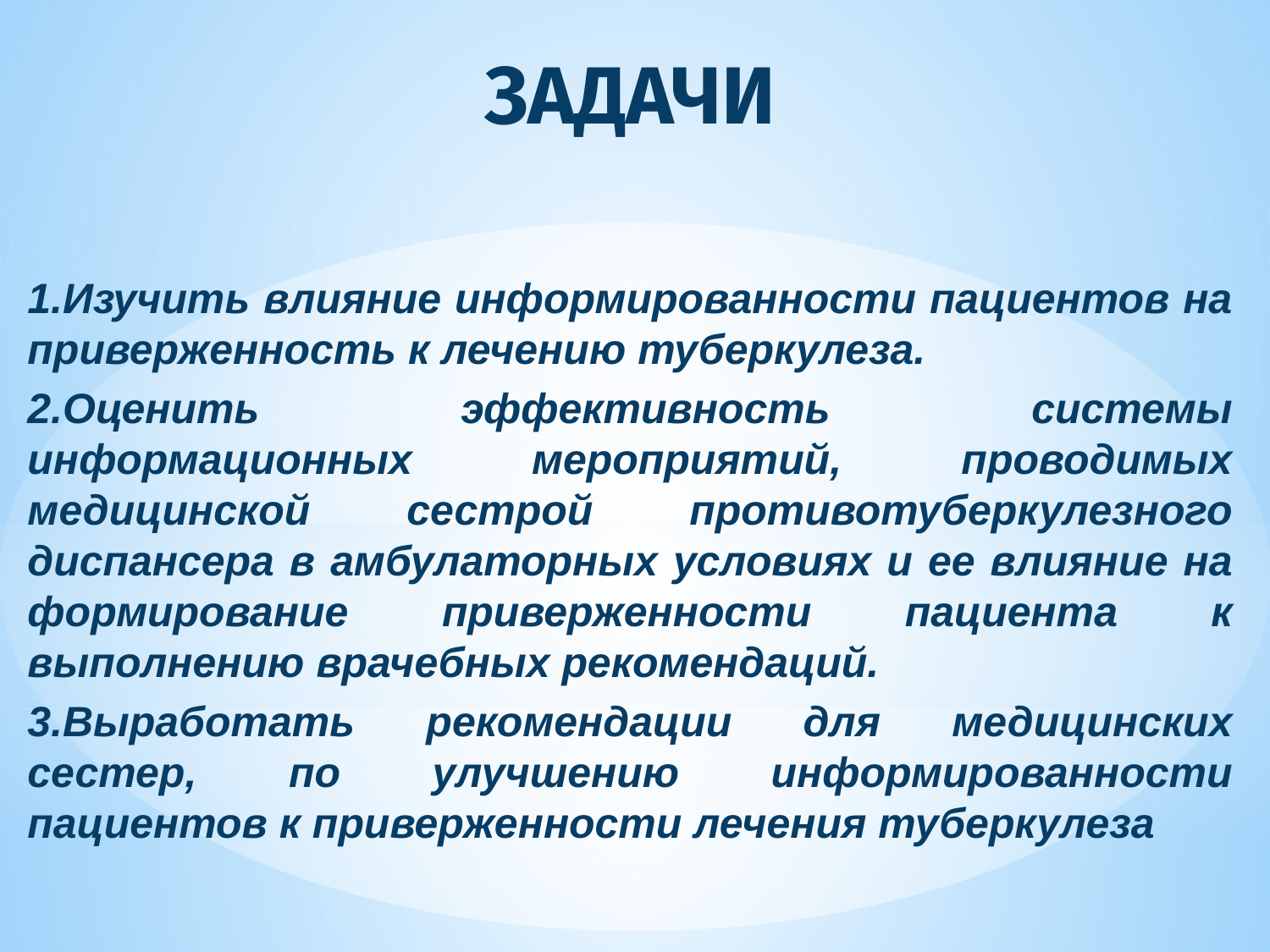

# ЗАДАЧИ

1.Изучить влияние информированности пациентов на приверженность к лечению туберкулеза.
2.Оценить эффективность системы информационных мероприятий, проводимых медицинской сестрой противотуберкулезного диспансера в амбулаторных условиях и ее влияние на формирование приверженности пациента к выполнению врачебных рекомендаций.
3.Выработать рекомендации для медицинских сестер, по улучшению информированности пациентов к приверженности лечения туберкулеза